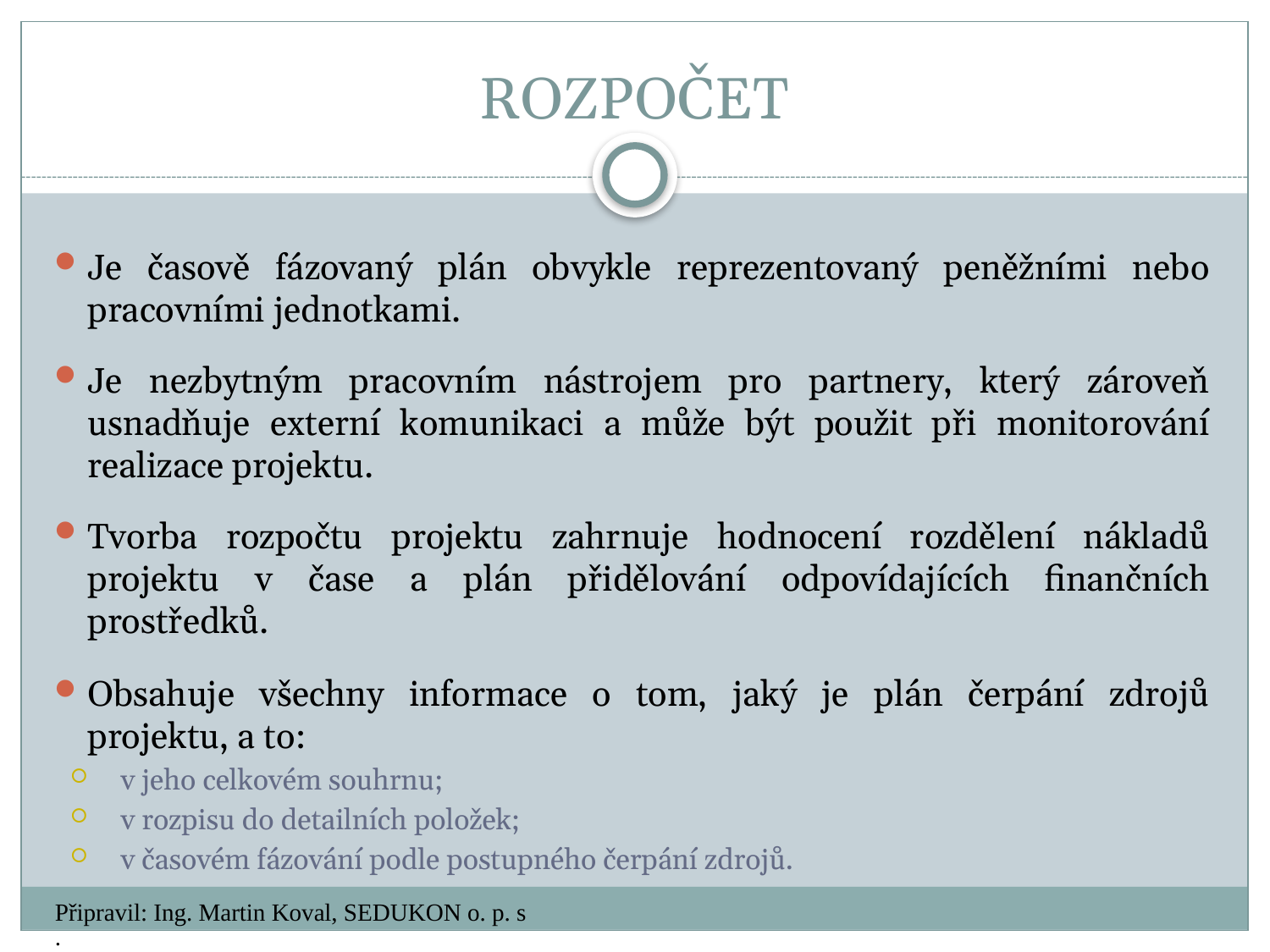

# ROZPOČET
Je časově fázovaný plán obvykle reprezentovaný peněžními nebo pracovními jednotkami.

Je nezbytným pracovním nástrojem pro partnery, který zároveň usnadňuje externí komunikaci a může být použit při monitorování realizace projektu.

Tvorba rozpočtu projektu zahrnuje hodnocení rozdělení nákladů projektu v čase a plán přidělování odpovídajících finančních prostředků.

Obsahuje všechny informace o tom, jaký je plán čerpání zdrojů projektu, a to:
v jeho celkovém souhrnu;
v rozpisu do detailních položek;
v časovém fázování podle postupného čerpání zdrojů.

Připravil: Ing. Martin Koval, SEDUKON o. p. s.